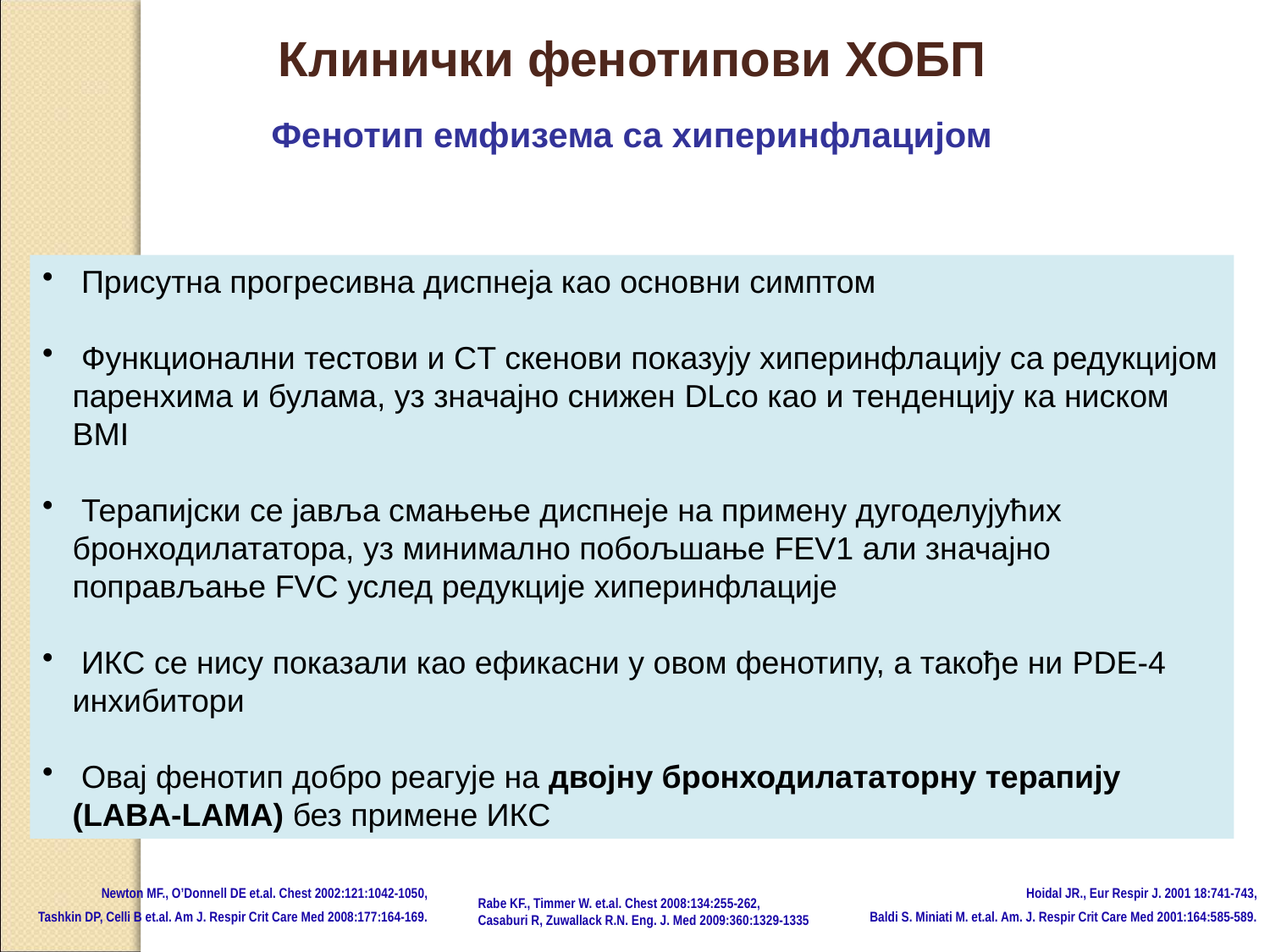

Клинички фенотипови ХОБП
Фенотип емфизема са хиперинфлацијом
 Присутна прогресивна диспнеја као основни симптом
 Функционални тестови и CT скенови показују хиперинфлацију са редукцијом паренхима и булама, уз значајно снижен DLco као и тенденцију ка ниском BMI
 Терапијски се јавља смањење диспнеје на примену дугоделујућих бронходилататора, уз минимално побољшање FEV1 али значајно поправљање FVC услед редукције хиперинфлације

 ИКС се нису показали као ефикасни у овом фенотипу, а такође ни PDE-4 инхибитори
 Овај фенотип добро реагује на двојну бронходилататорну терапију (LABA-LAMA) без примене ИКС
Newton MF., O’Donnell DE et.al. Chest 2002:121:1042-1050,
Tashkin DP, Celli B et.al. Am J. Respir Crit Care Med 2008:177:164-169.
Hoidal JR., Eur Respir J. 2001 18:741-743,
Baldi S. Miniati M. et.al. Am. J. Respir Crit Care Med 2001:164:585-589.
Rabe KF., Timmer W. et.al. Chest 2008:134:255-262,
Casaburi R, Zuwallack R.N. Eng. J. Med 2009:360:1329-1335